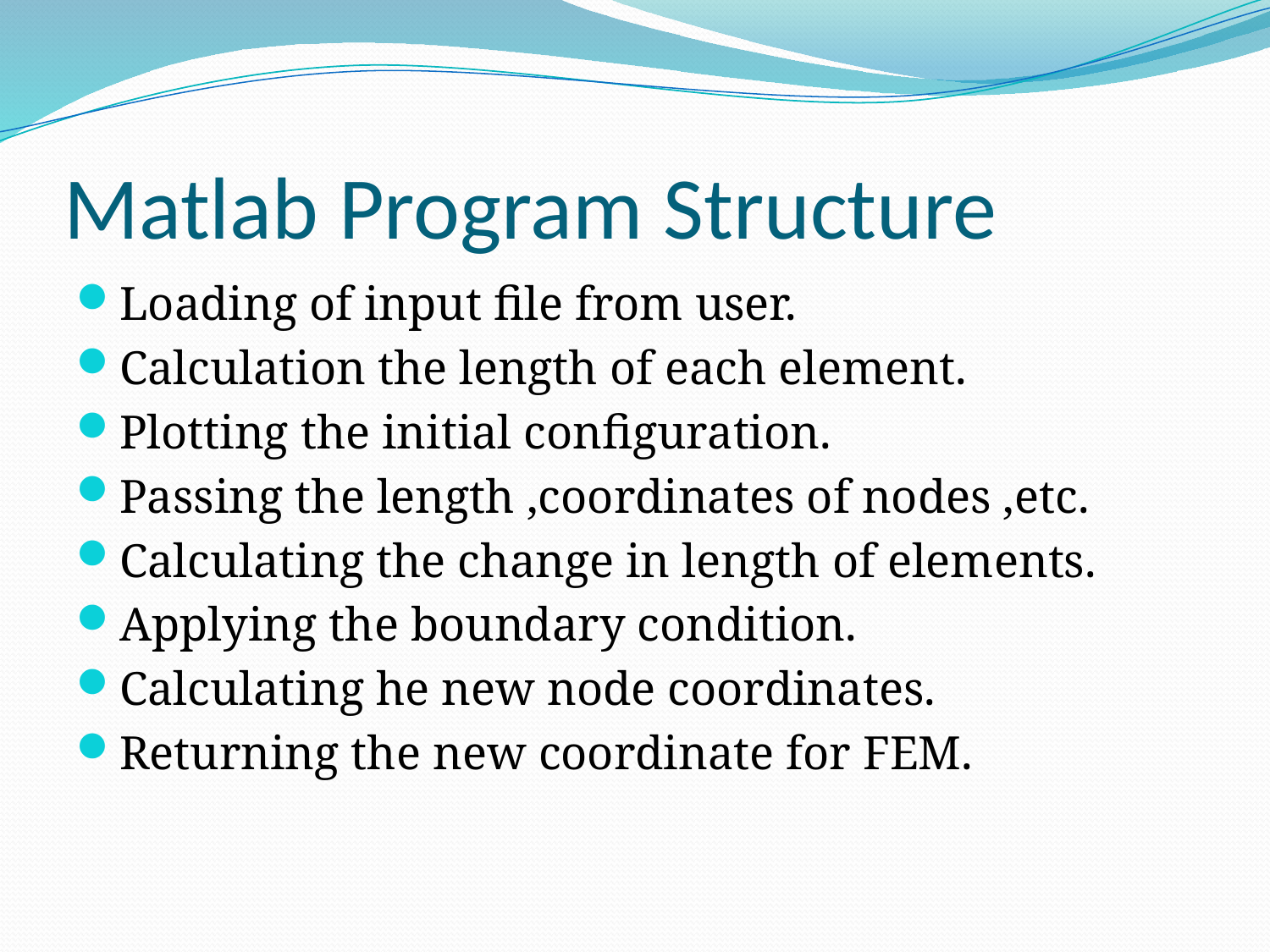

# Matlab Program Structure
Loading of input file from user.
Calculation the length of each element.
Plotting the initial configuration.
Passing the length ,coordinates of nodes ,etc.
Calculating the change in length of elements.
Applying the boundary condition.
Calculating he new node coordinates.
Returning the new coordinate for FEM.